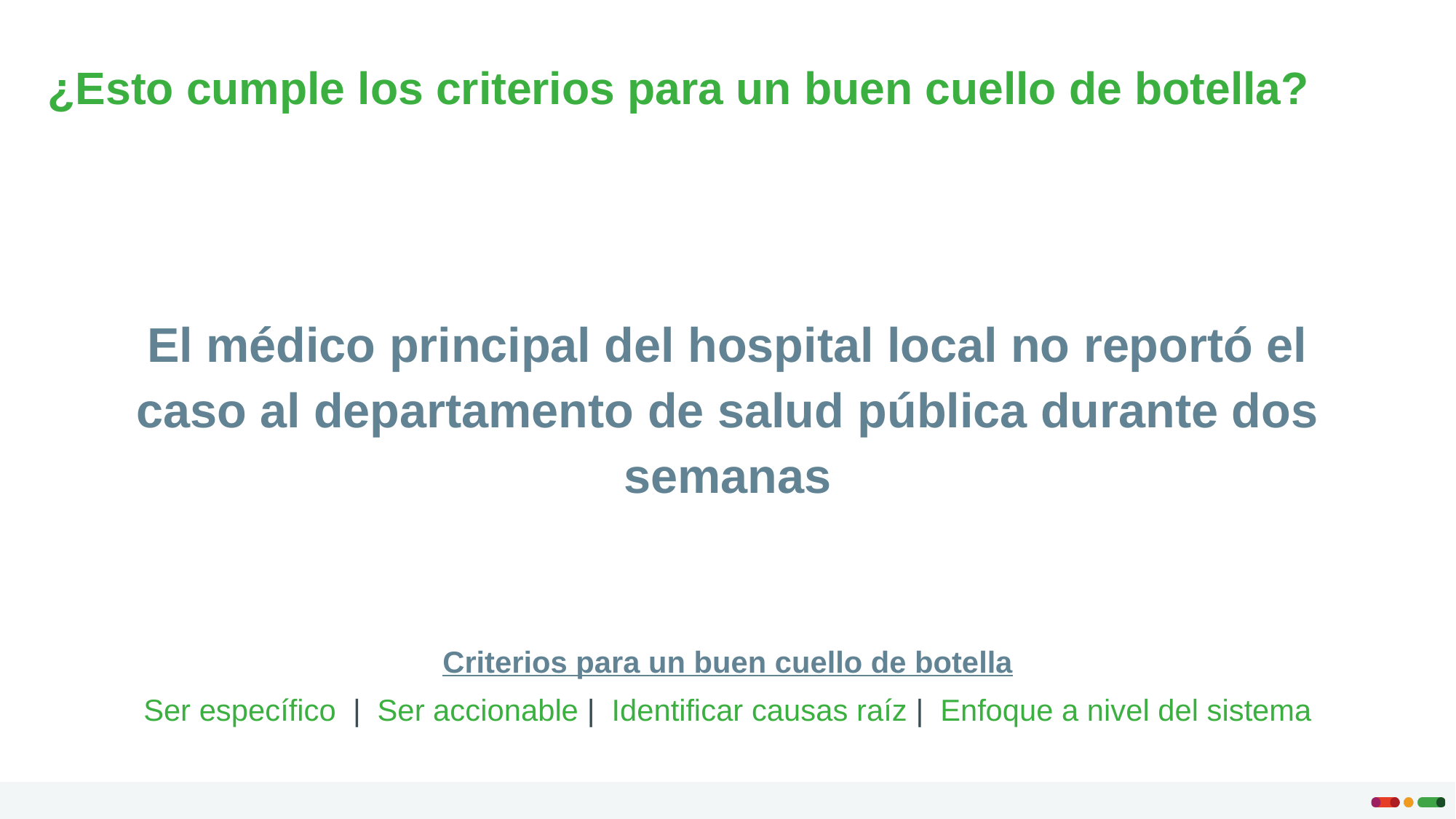

¿Esto cumple los criterios para un buen cuello de botella?
El médico principal del hospital local no reportó el caso al departamento de salud pública durante dos semanas
Criterios para un buen cuello de botella
Ser específico  |  Ser accionable |  Identificar causas raíz |  Enfoque a nivel del sistema